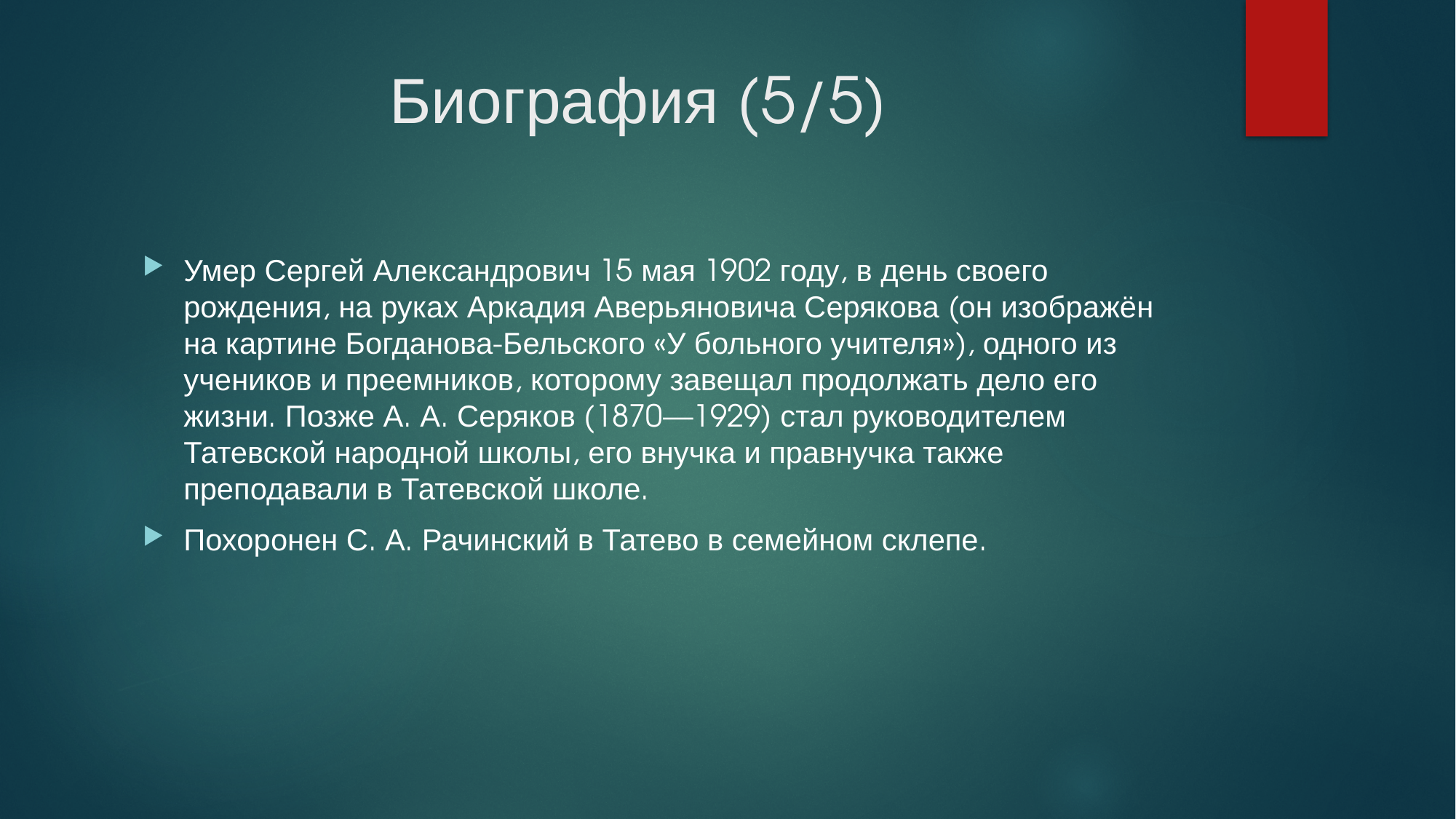

# Биография (5/5)
Умер Сергей Александрович 15 мая 1902 году, в день своего рождения, на руках Аркадия Аверьяновича Серякова (он изображён на картине Богданова-Бельского «У больного учителя»), одного из учеников и преемников, которому завещал продолжать дело его жизни. Позже А. А. Серяков (1870—1929) стал руководителем Татевской народной школы, его внучка и правнучка также преподавали в Татевской школе.
Похоронен С. А. Рачинский в Татево в семейном склепе.